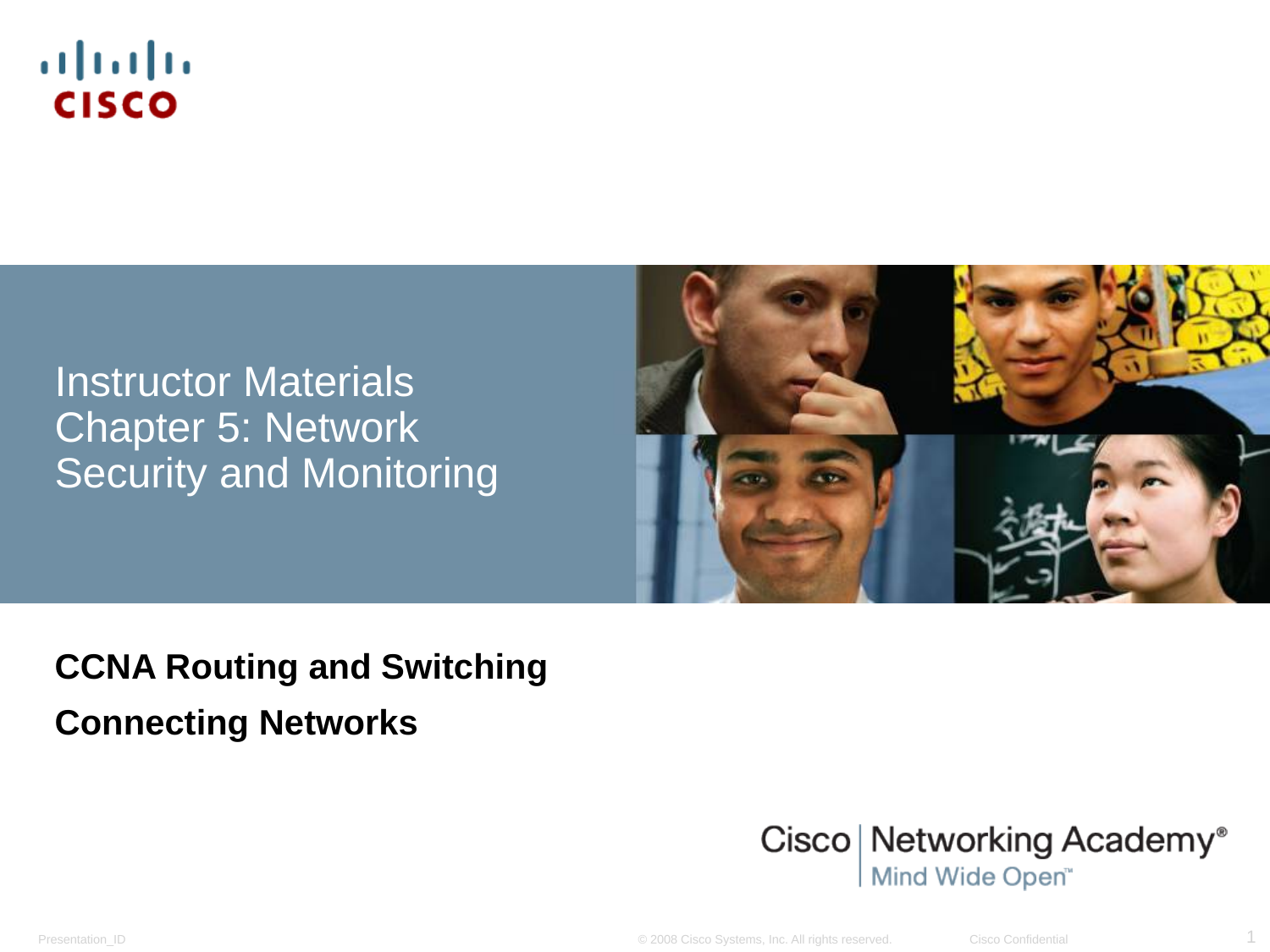

# Instructor Materials Chapter 5: Network Security and Monitoring
CCNA Routing and Switching
Connecting Networks